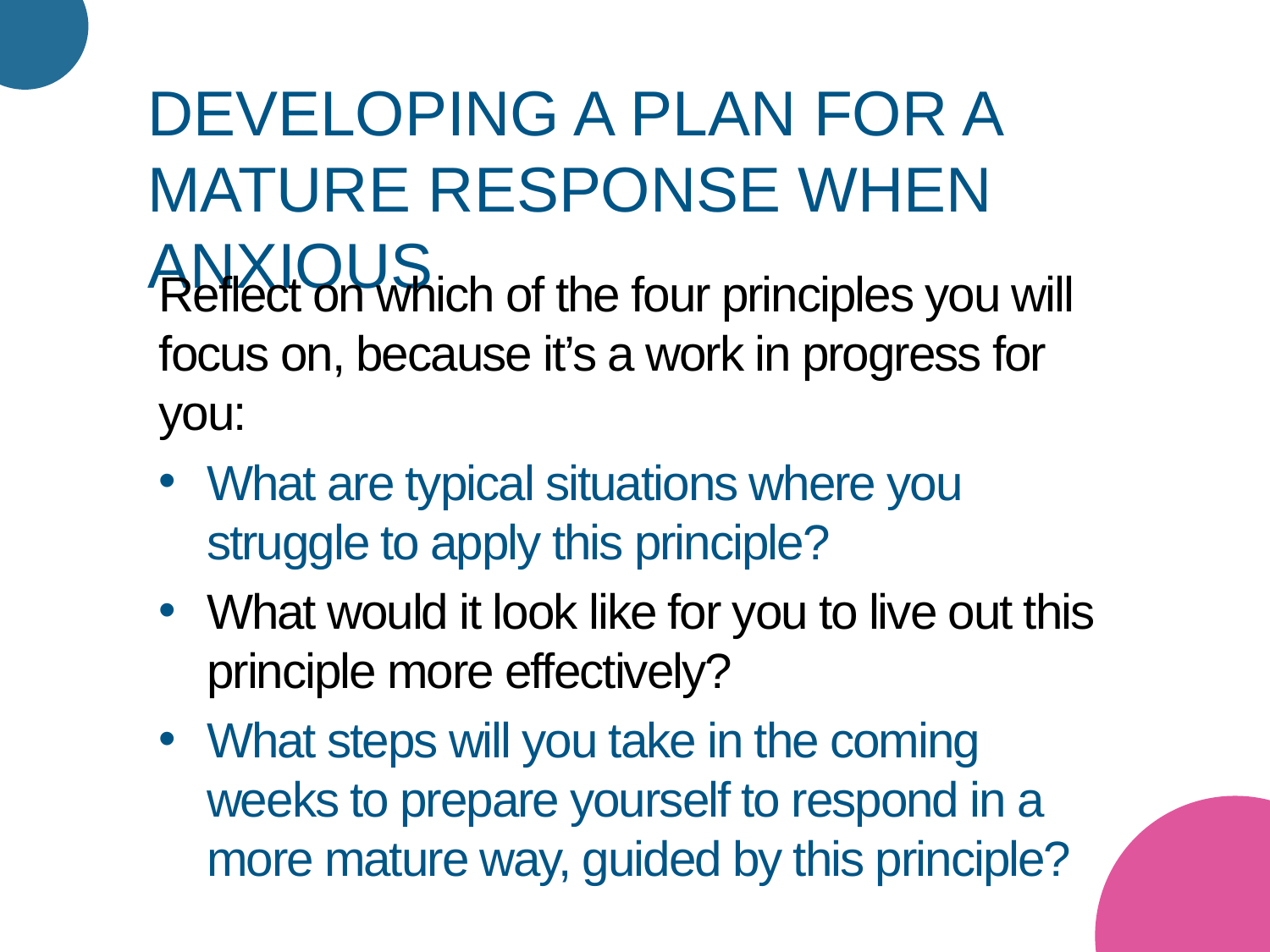

Developing a plan for a mature response when anxious
Reflect on which of the four principles you will focus on, because it’s a work in progress for you:
What are typical situations where you struggle to apply this principle?
What would it look like for you to live out this principle more effectively?
What steps will you take in the coming weeks to prepare yourself to respond in a more mature way, guided by this principle?